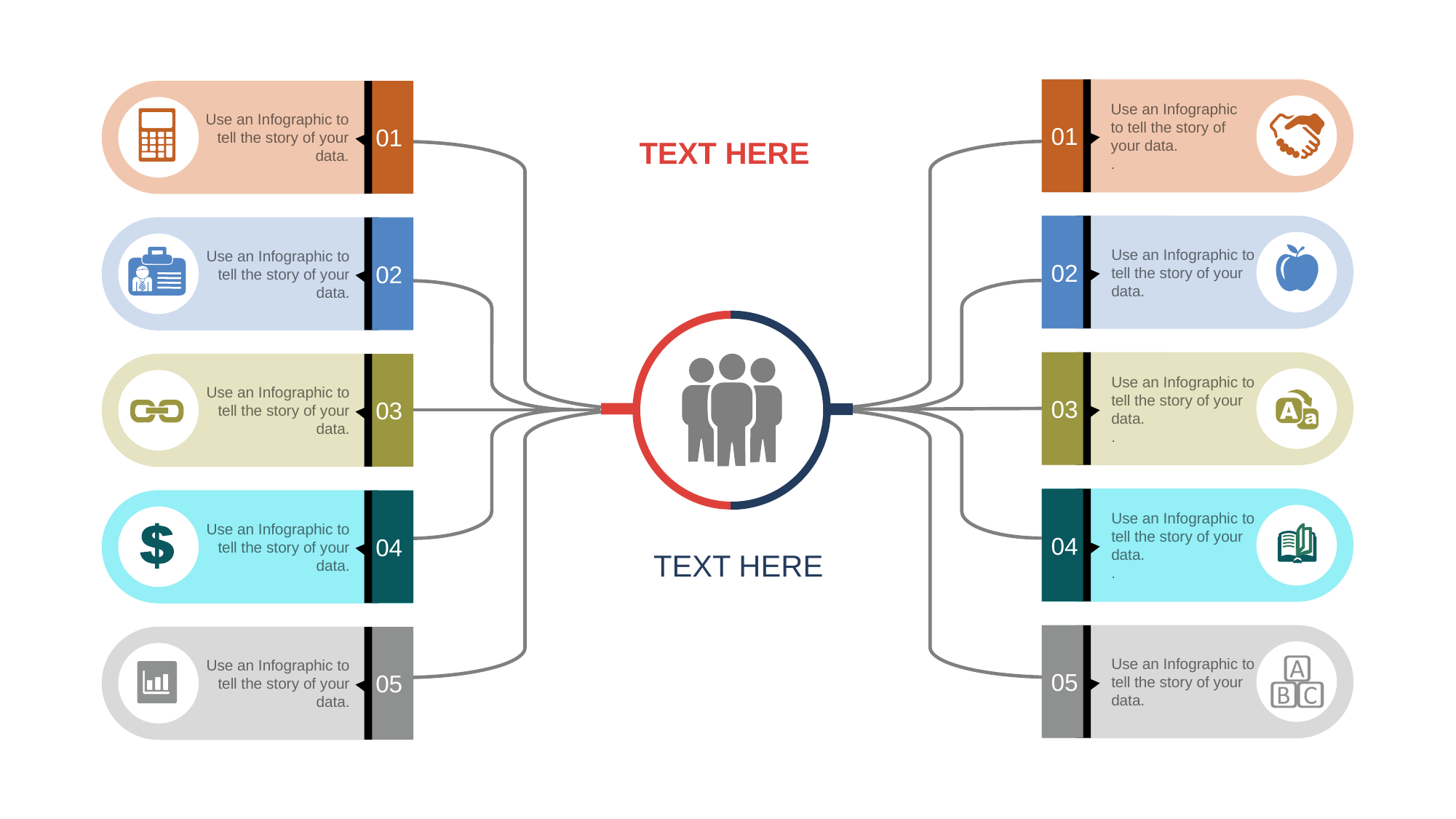

Use an Infographic to tell the story of your data.
.

Use an Infographic to tell the story of your data.

Use an Infographic to tell the story of your data.
.

Use an Infographic to tell the story of your data.
.

Use an Infographic to tell the story of your data.

Use an Infographic to tell the story of your data.

Use an Infographic to tell the story of your data.

Use an Infographic to tell the story of your data.

Use an Infographic to tell the story of your data.

Use an Infographic to tell the story of your data.

01
02
03
04
05
01
02
03
04
05
TEXT HERE
Capture your audience’s attention by using Infographics to illustrate key points.
TEXT HERE
Capture your audience’s attention by using Infographics to illustrate key points.